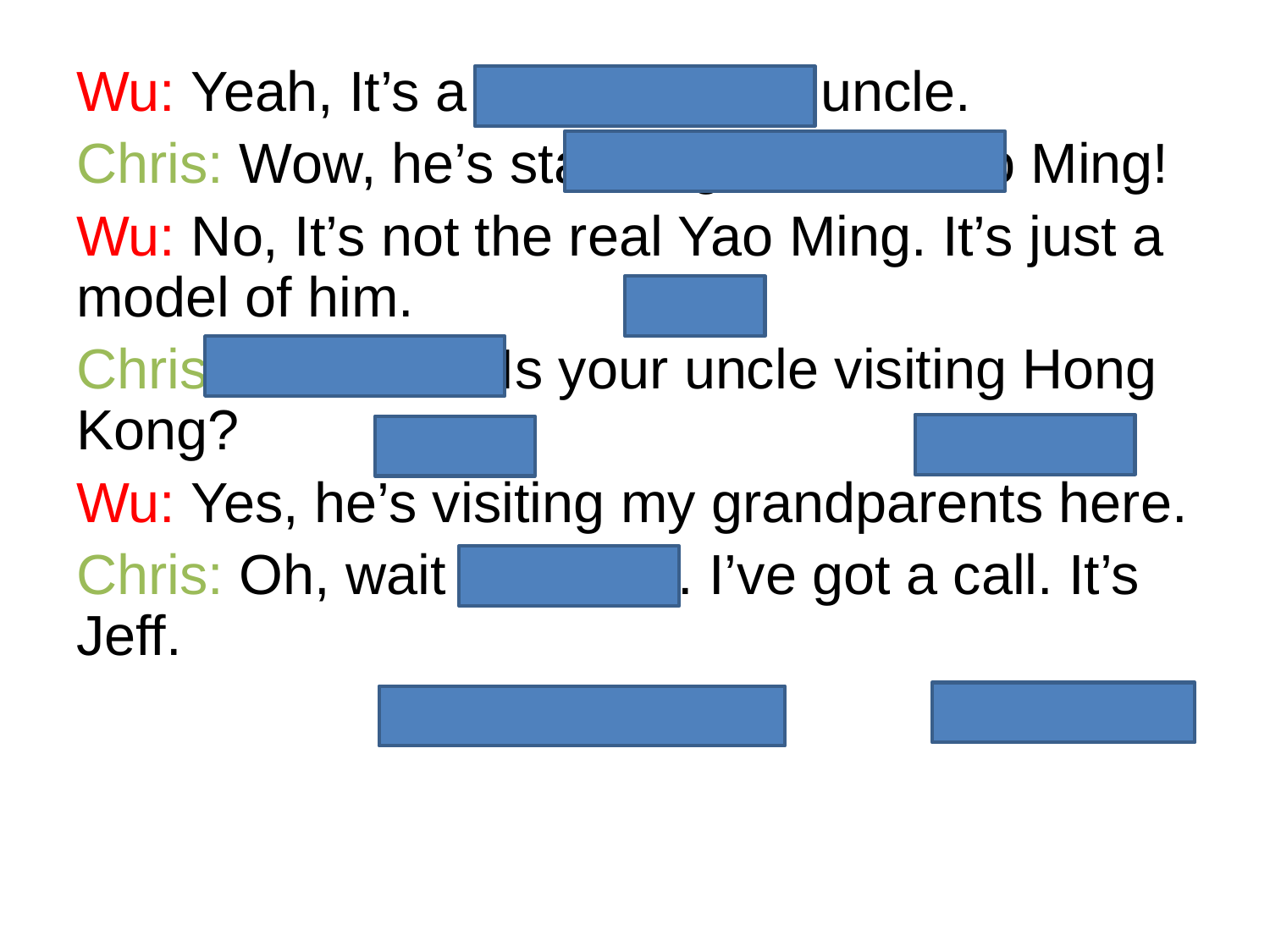

Wu: Yeah, It’s a picture of my uncle.
Chris: Wow, he’s standing beside Yao Ming!
Wu: No, It’s not the real Yao Ming. It’s just a model of him.
Chris: Oh, I see. Is your uncle visiting Hong Kong?
Wu: Yes, he’s visiting my grandparents here.
Chris: Oh, wait a minute. I’ve got a call. It’s Jeff.